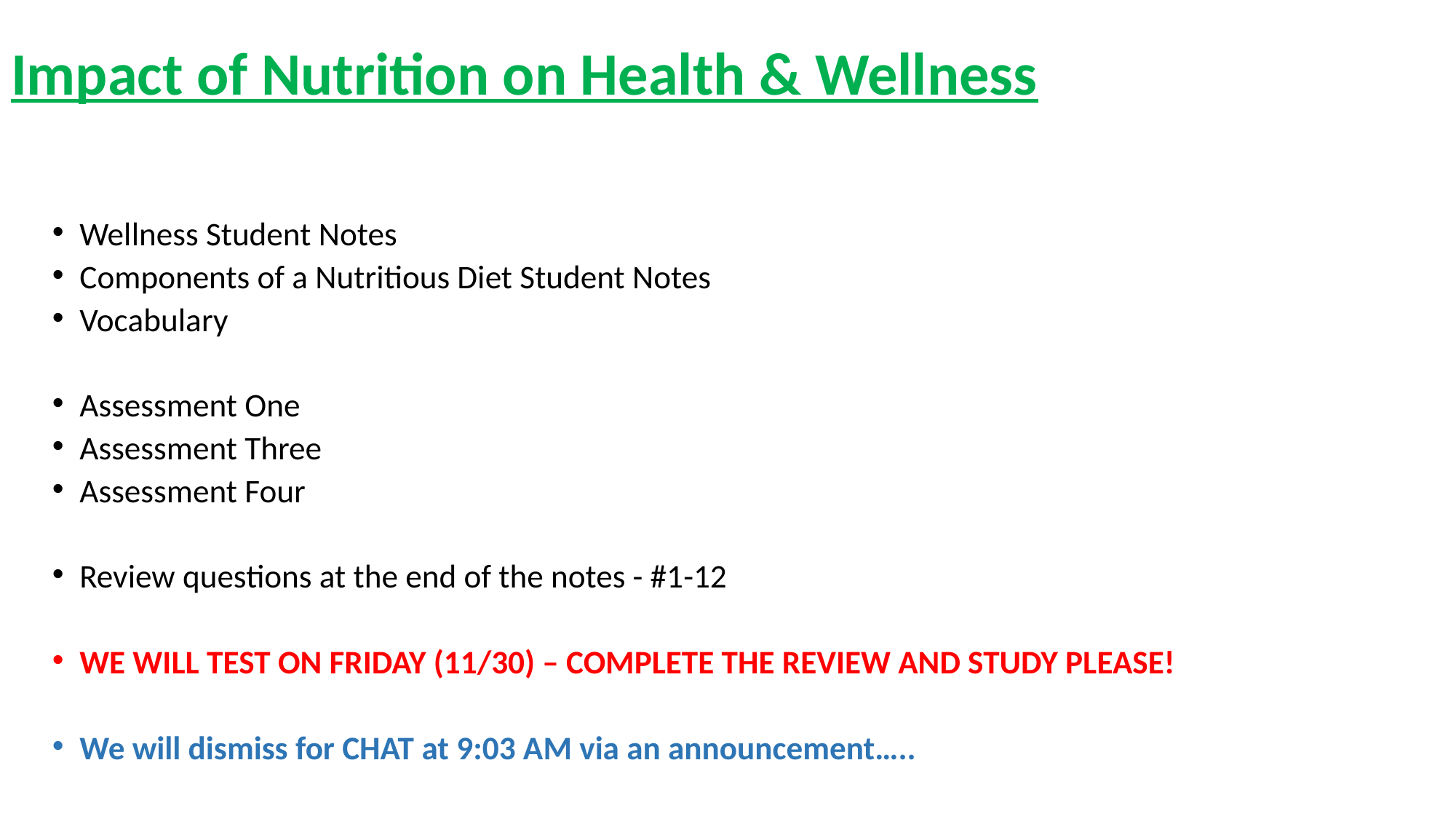

# Impact of Nutrition on Health & Wellness
Wellness Student Notes
Components of a Nutritious Diet Student Notes
Vocabulary

Assessment One
Assessment Three
Assessment Four

Review questions at the end of the notes - #1-12

WE WILL TEST ON FRIDAY (11/30) – COMPLETE THE REVIEW AND STUDY PLEASE!

We will dismiss for CHAT at 9:03 AM via an announcement…..